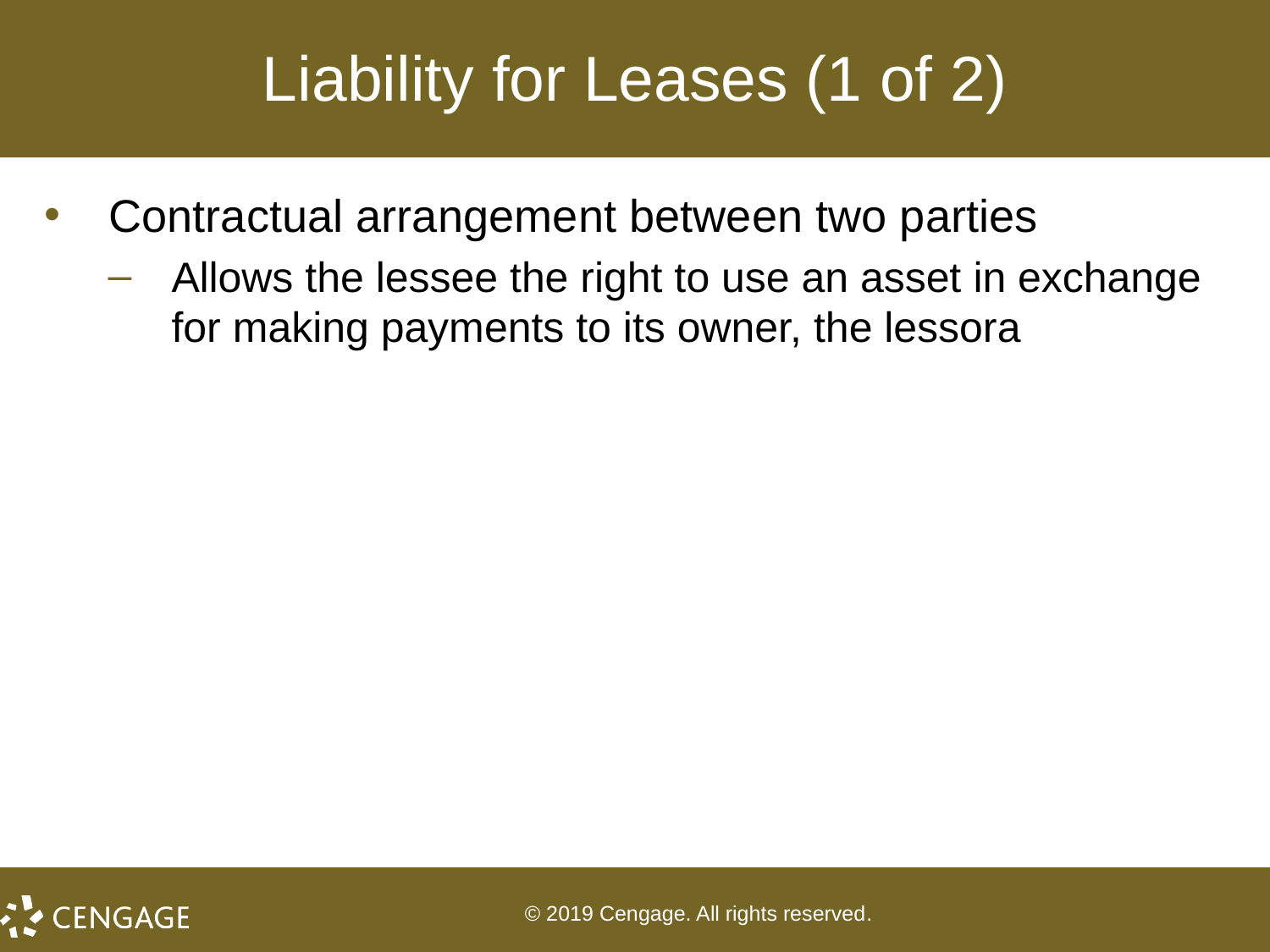

# Liability for Leases (1 of 2)
Contractual arrangement between two parties
Allows the lessee the right to use an asset in exchange for making payments to its owner, the lessora